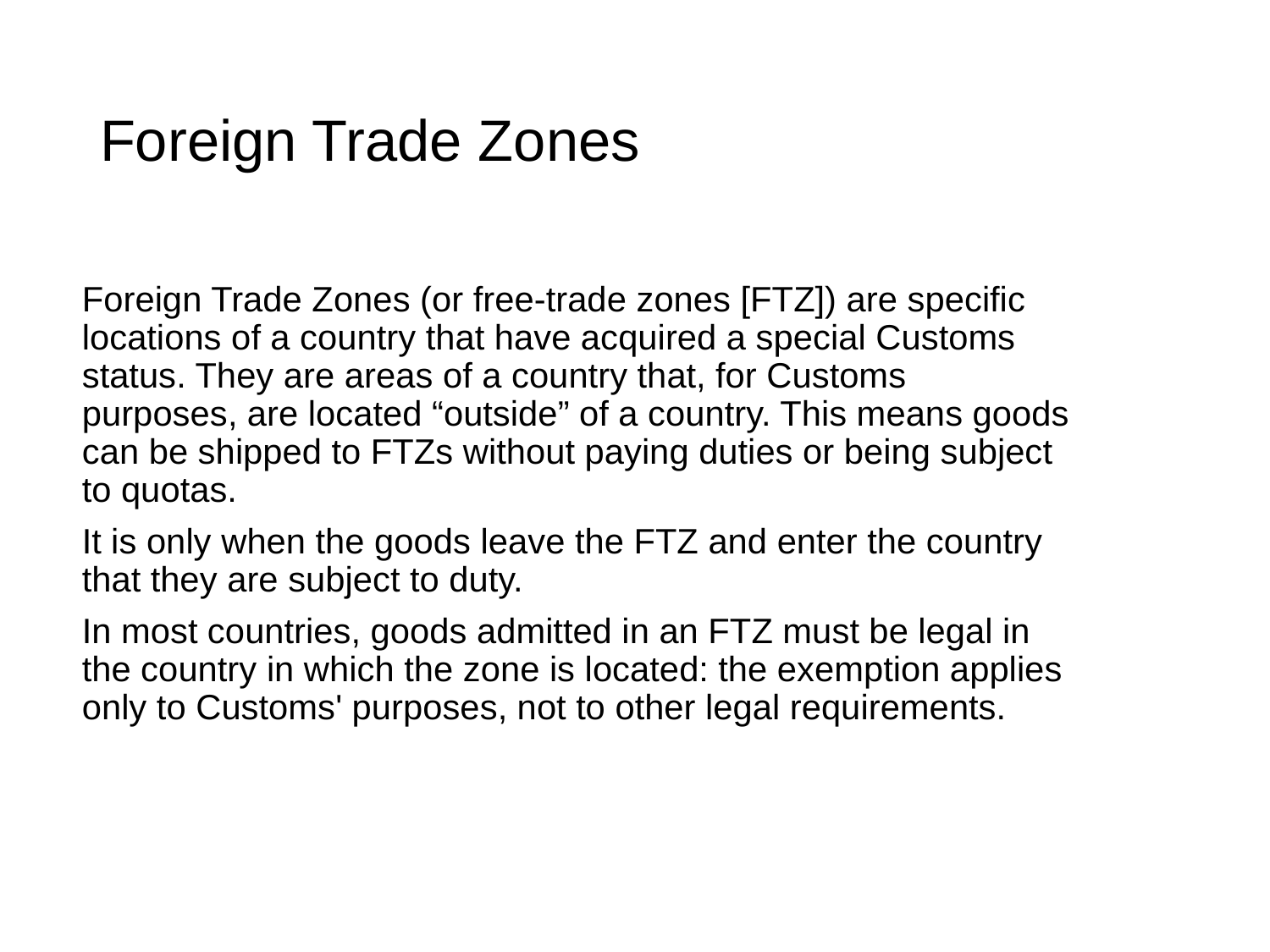

# Foreign Trade Zones
Foreign Trade Zones (or free-trade zones [FTZ]) are specific locations of a country that have acquired a special Customs status. They are areas of a country that, for Customs purposes, are located “outside” of a country. This means goods can be shipped to FTZs without paying duties or being subject to quotas.
It is only when the goods leave the FTZ and enter the country that they are subject to duty.
In most countries, goods admitted in an FTZ must be legal in the country in which the zone is located: the exemption applies only to Customs' purposes, not to other legal requirements.